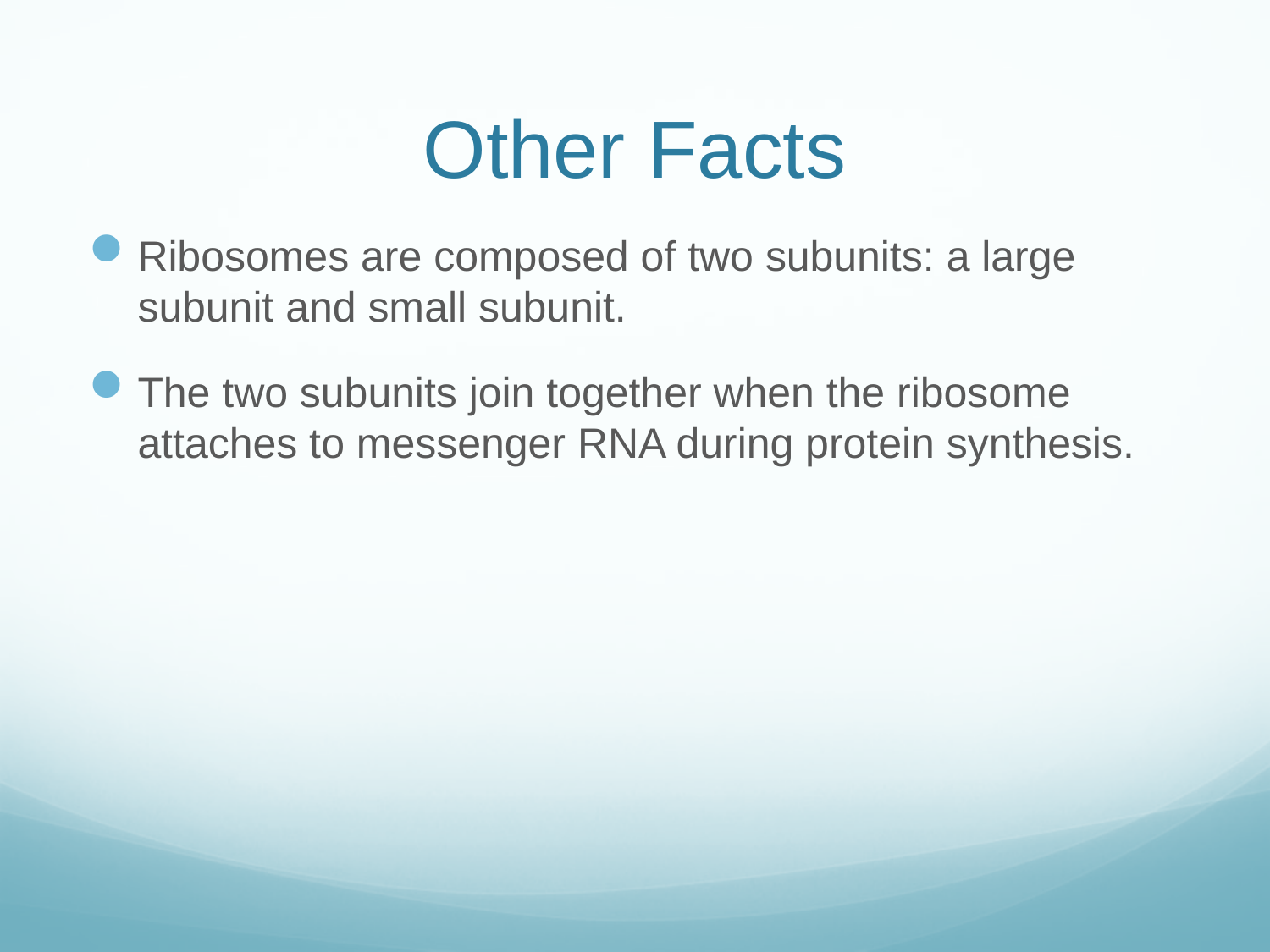

# Other Facts
Ribosomes are composed of two subunits: a large subunit and small subunit.
The two subunits join together when the ribosome attaches to messenger RNA during protein synthesis.